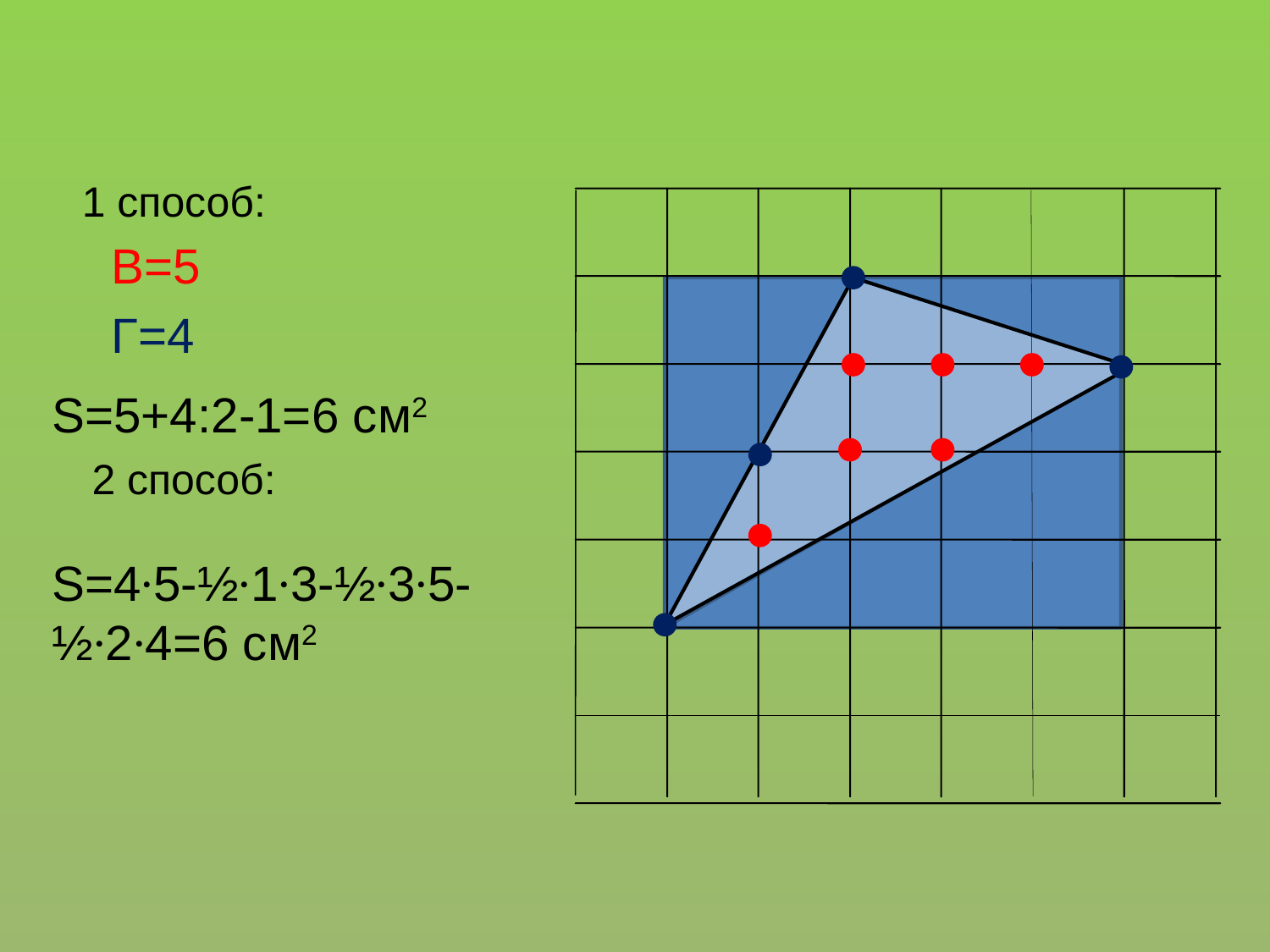

1 способ:

В=5

Г=4

S=5+4:2-1=6 см2

2 способ:

S=4∙5-½∙1∙3-½∙3∙5-½∙2∙4=6 см2